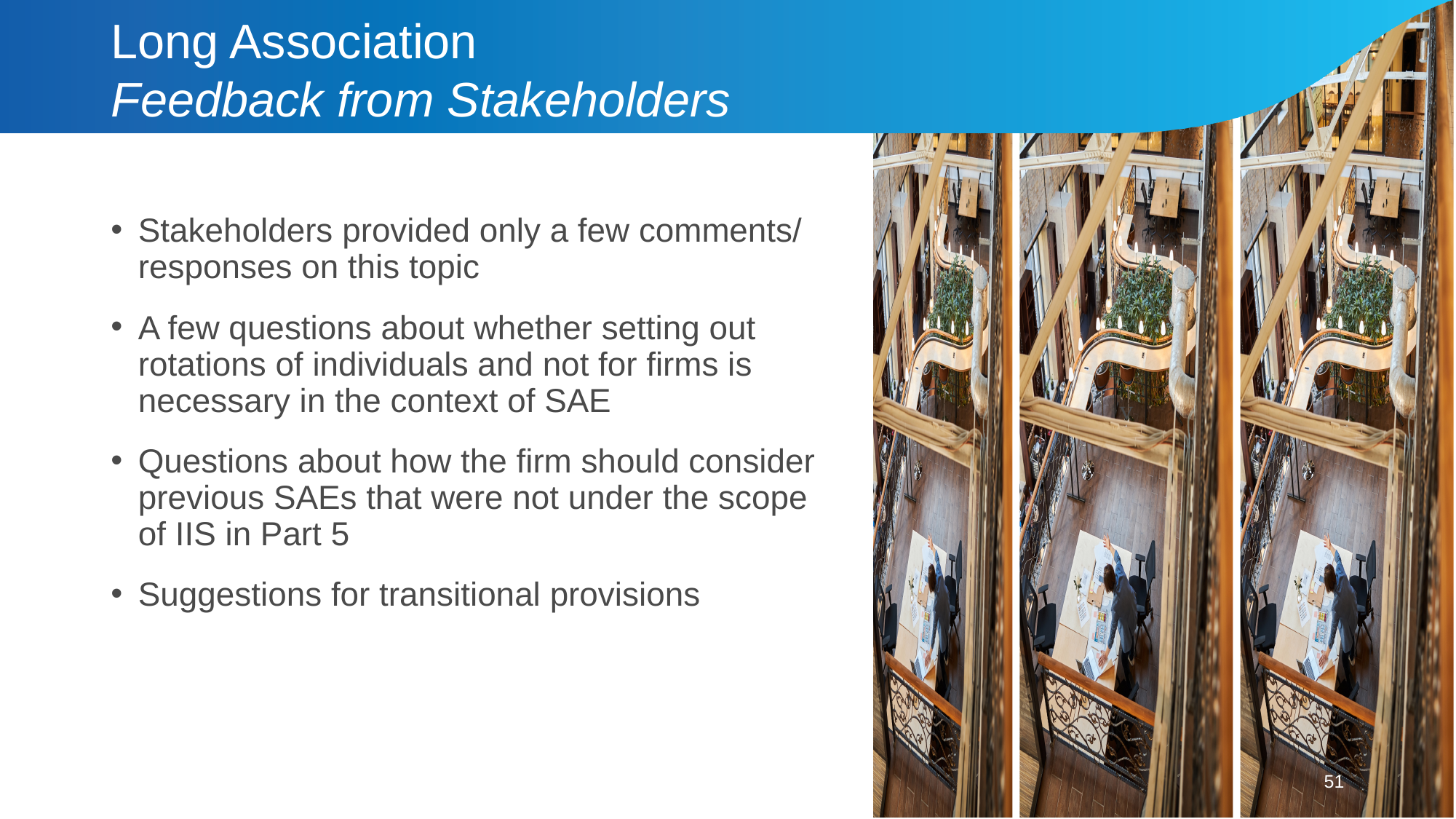

# Long Association Feedback from Stakeholders
Stakeholders provided only a few comments/ responses on this topic
A few questions about whether setting out rotations of individuals and not for firms is necessary in the context of SAE
Questions about how the firm should consider previous SAEs that were not under the scope of IIS in Part 5
Suggestions for transitional provisions
51